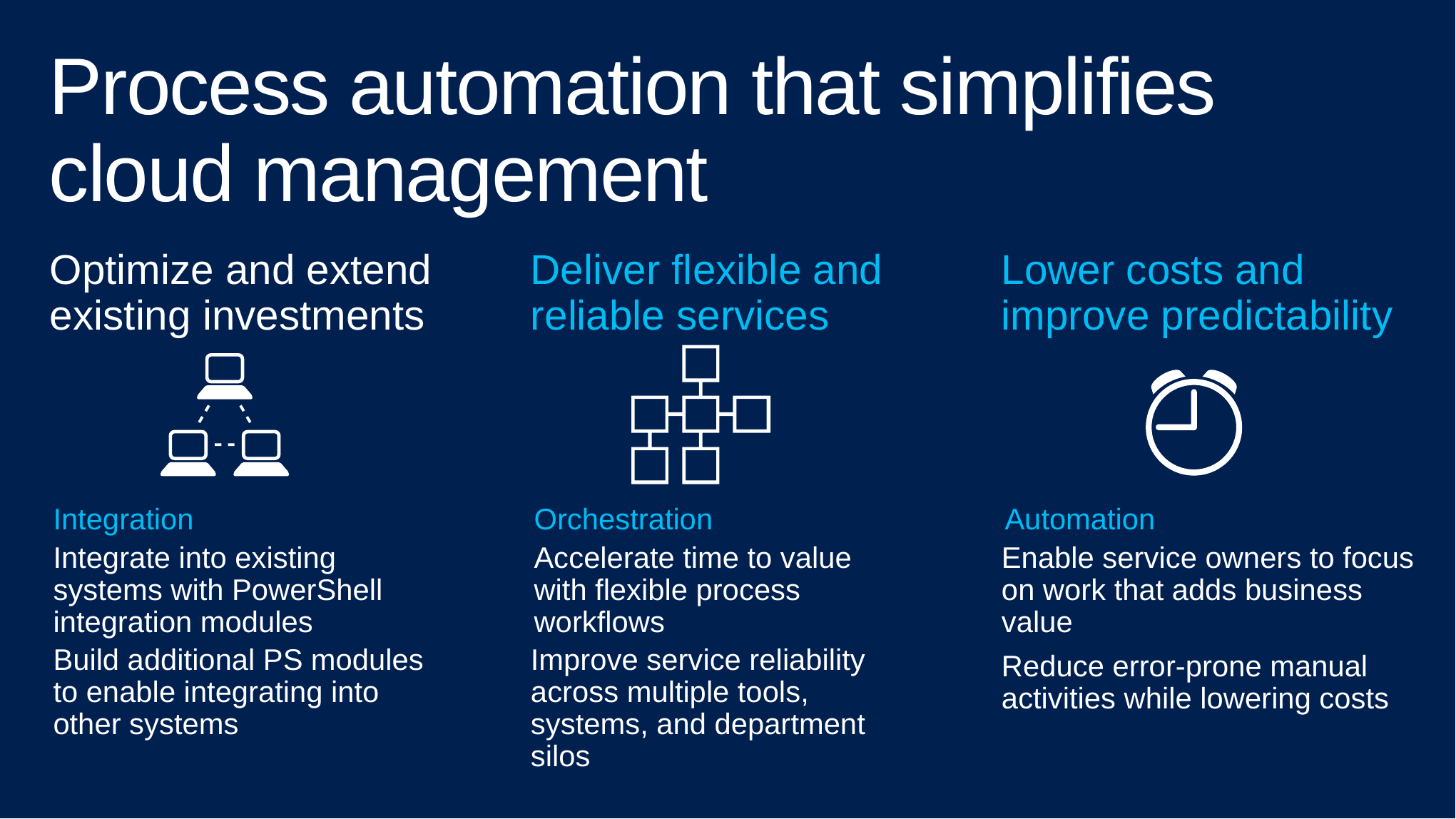

# Process automation that simplifies cloud management
Optimize and extend existing investments

Integration
Integrate into existing systems with PowerShell integration modules
Build additional PS modules to enable integrating into other systems
Deliver flexible and reliable services

Orchestration
Accelerate time to value with flexible process workflows
Improve service reliability across multiple tools, systems, and department silos
Lower costs and improve predictability

Automation
Enable service owners to focus on work that adds business value
Reduce error-prone manual activities while lowering costs